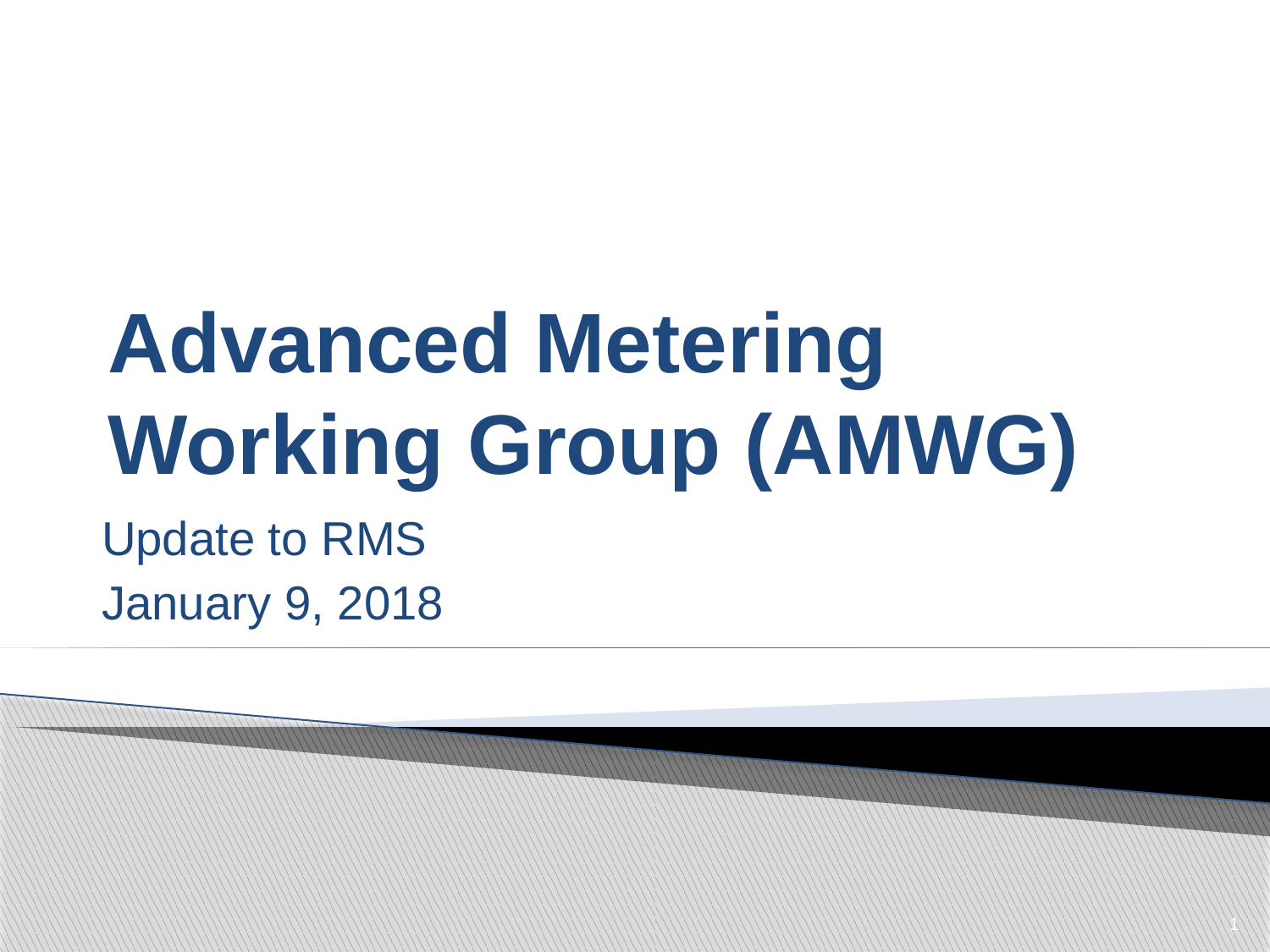

# Advanced Metering Working Group (AMWG)
Update to RMS
January 9, 2018
1